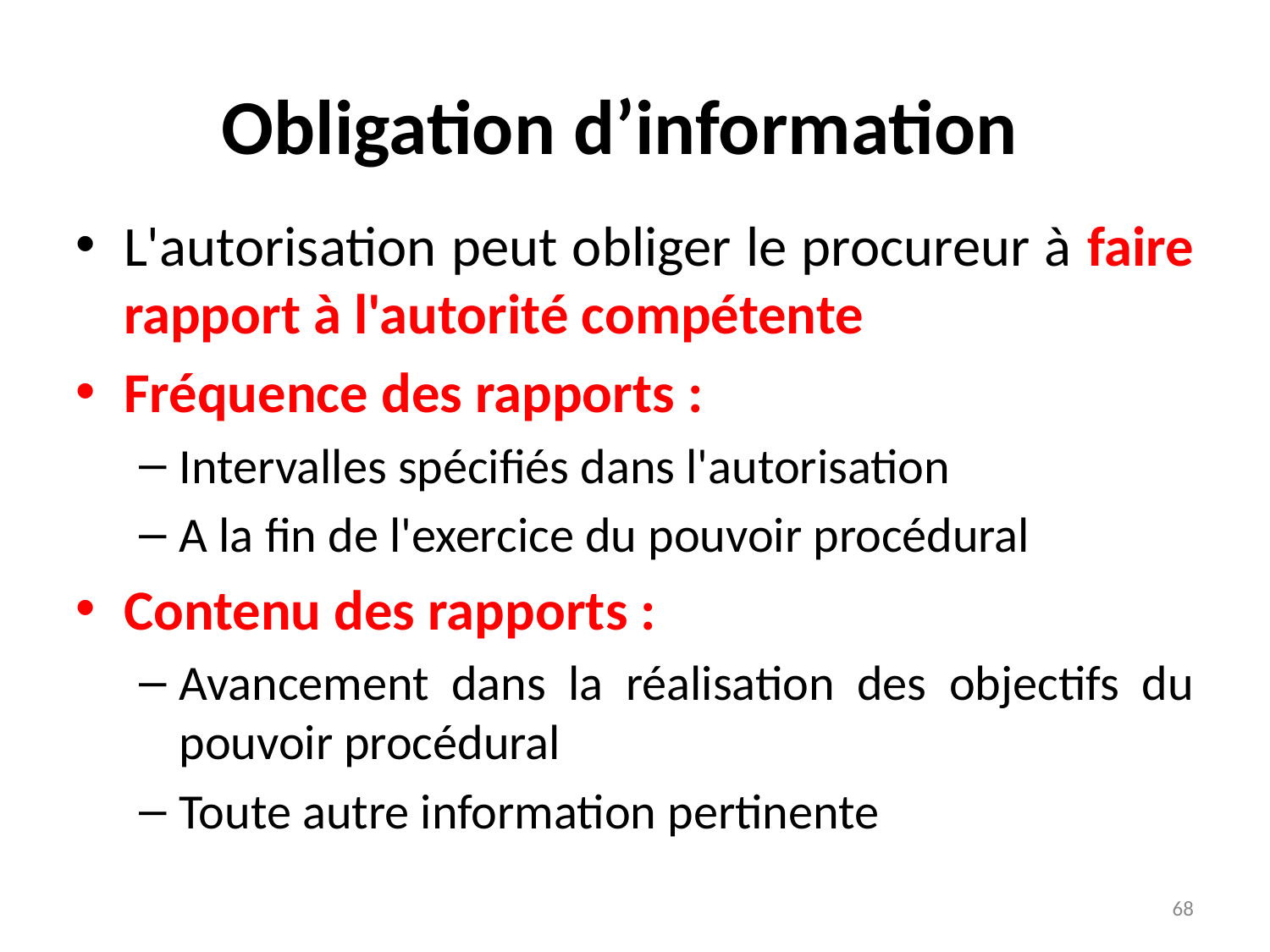

# Obligation d’information

L'autorisation peut obliger le procureur à faire rapport à l'autorité compétente
Fréquence des rapports :
Intervalles spécifiés dans l'autorisation
A la fin de l'exercice du pouvoir procédural
Contenu des rapports :
Avancement dans la réalisation des objectifs du pouvoir procédural
Toute autre information pertinente

68